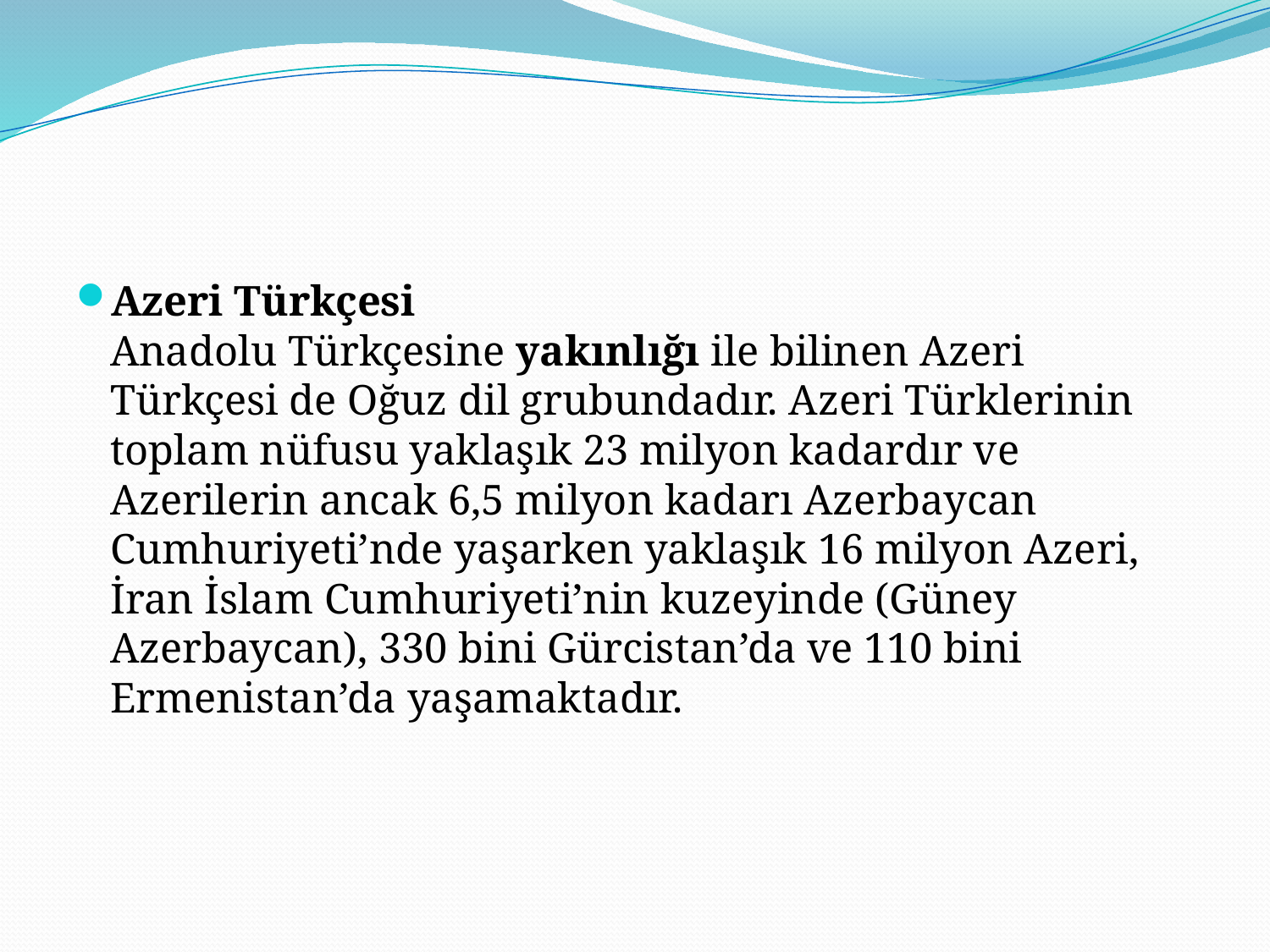

Azeri Türkçesi
Anadolu Türkçesine yakınlığı ile bilinen Azeri Türkçesi de Oğuz dil grubundadır. Azeri Türklerinin toplam nüfusu yaklaşık 23 milyon kadardır ve Azerilerin ancak 6,5 milyon kadarı Azerbaycan Cumhuriyeti’nde yaşarken yaklaşık 16 milyon Azeri, İran İslam Cumhuriyeti’nin kuzeyinde (Güney Azerbaycan), 330 bini Gürcistan’da ve 110 bini Ermenistan’da yaşamaktadır.